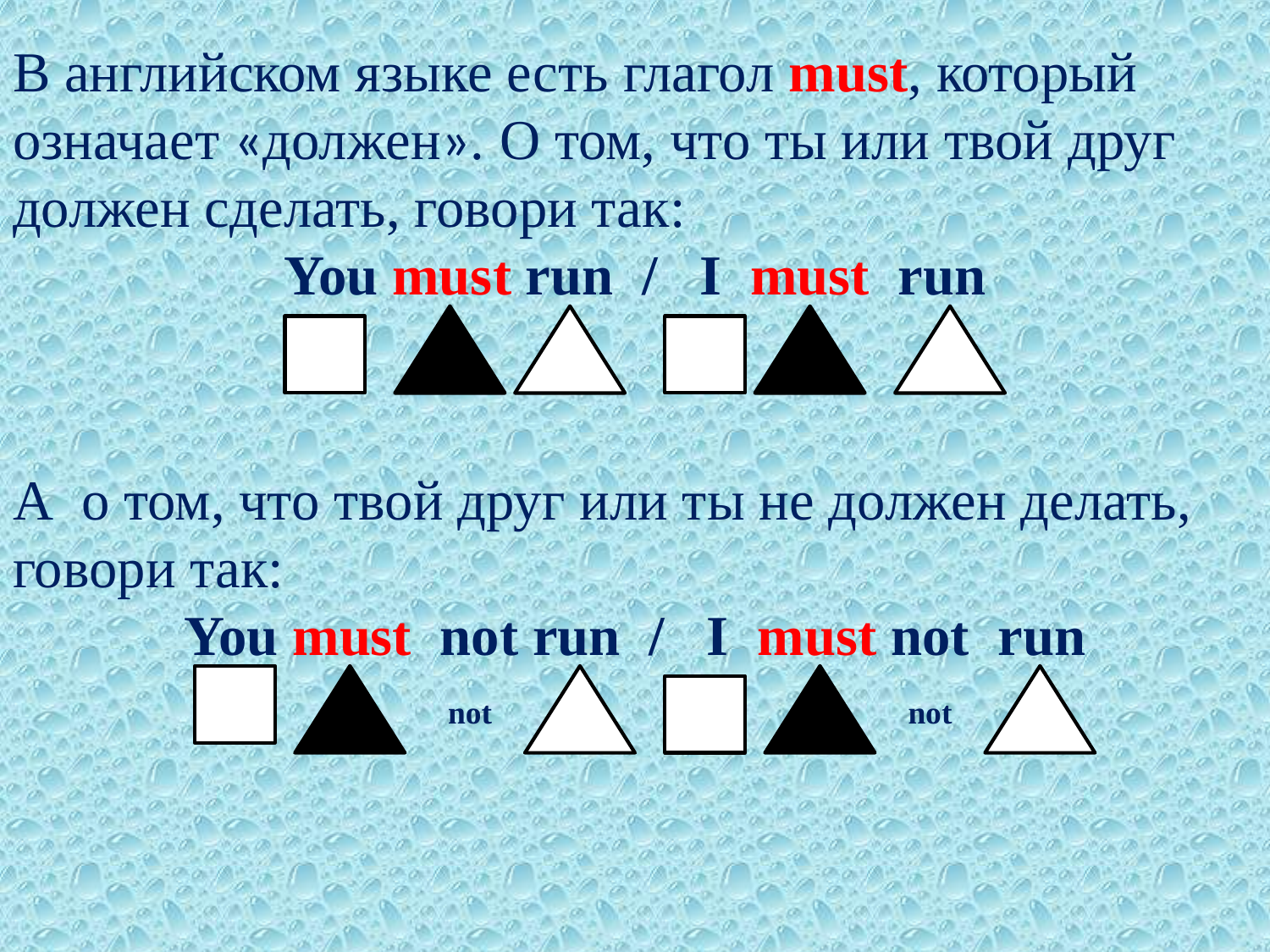

В английском языке есть глагол must, который означает «должен». О том, что ты или твой друг должен сделать, говори так:
You must run  /   I  must  run

A  о том, что твой друг или ты не должен делать, говори так:
You must  not run  /   I  must not  run

not
not